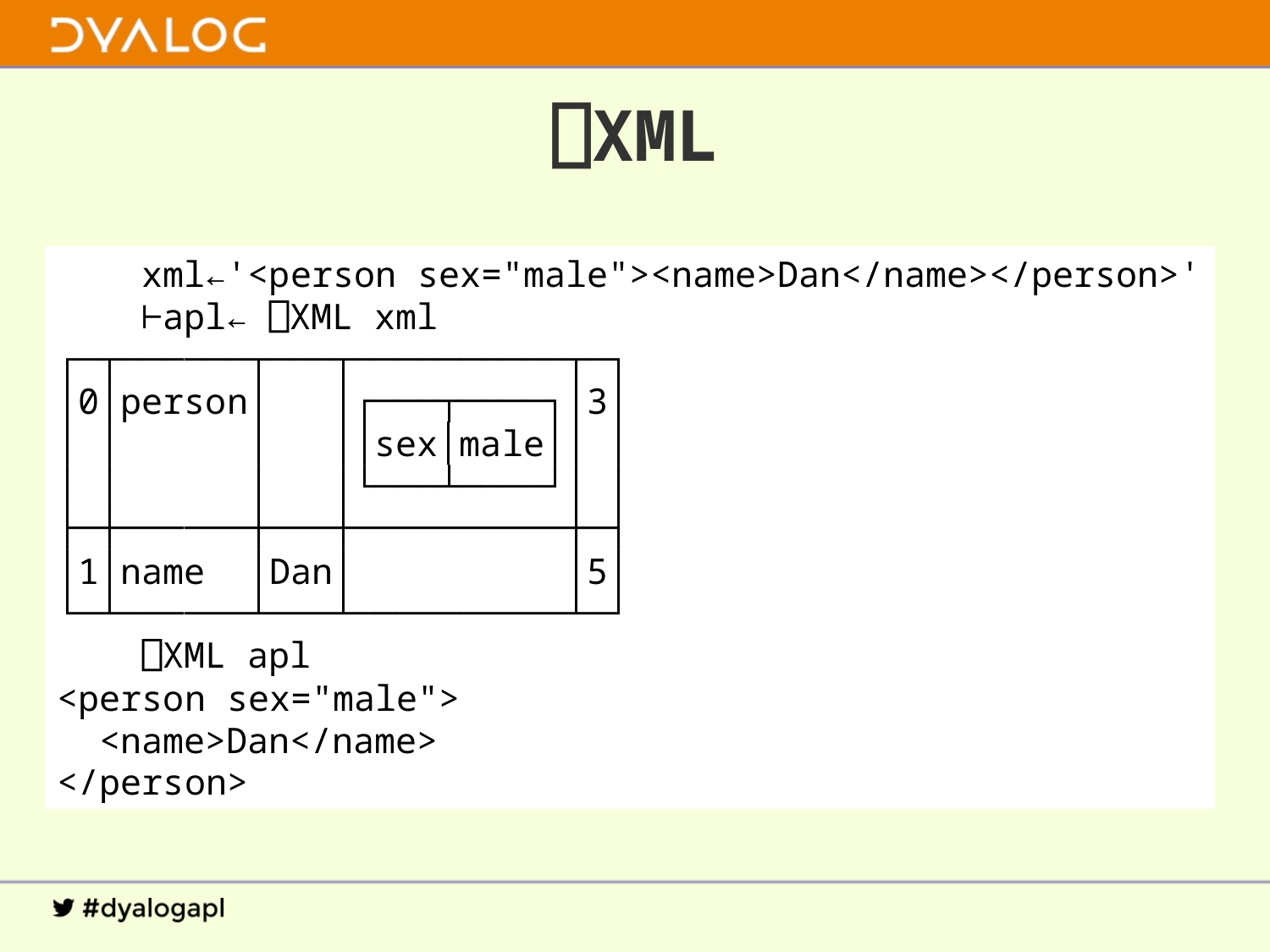

# ⎕XML
    xml←'<person sex="male"><name>Dan</name></person>'
    ⊢apl← ⎕XML xml
┌─┬──────┬───┬──────────┬─┐
│0│person│   │┌───┬────┐│3│
│ │      │   ││sex│male││ │
│ │      │   │└───┴────┘│ │
├─┼──────┼───┼──────────┼─┤
│1│name  │Dan│          │5│
└─┴──────┴───┴──────────┴─┘
    ⎕XML apl
<person sex="male">
  <name>Dan</name>
</person>
⎕XML converts between XML and a 5 column array representation of the XML
[;1] level of nesting
[;2] element name
[;3] content
[;4] n×2 name/value pairs of attributes
[;5] indication of what the row contains